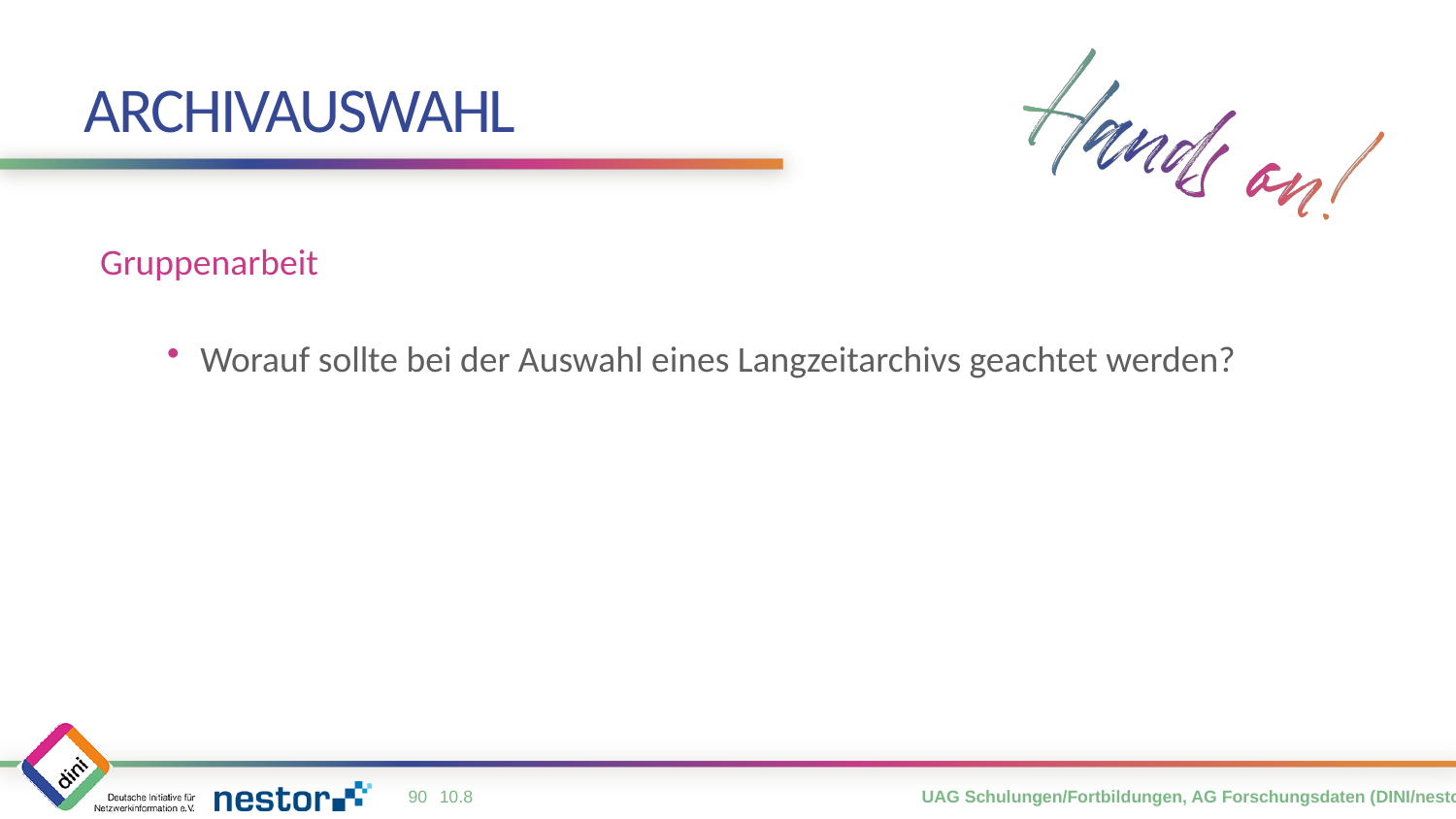

# Archivauswahl
Gruppenarbeit
Worauf sollte bei der Auswahl eines Langzeitarchivs geachtet werden?
90
10.8